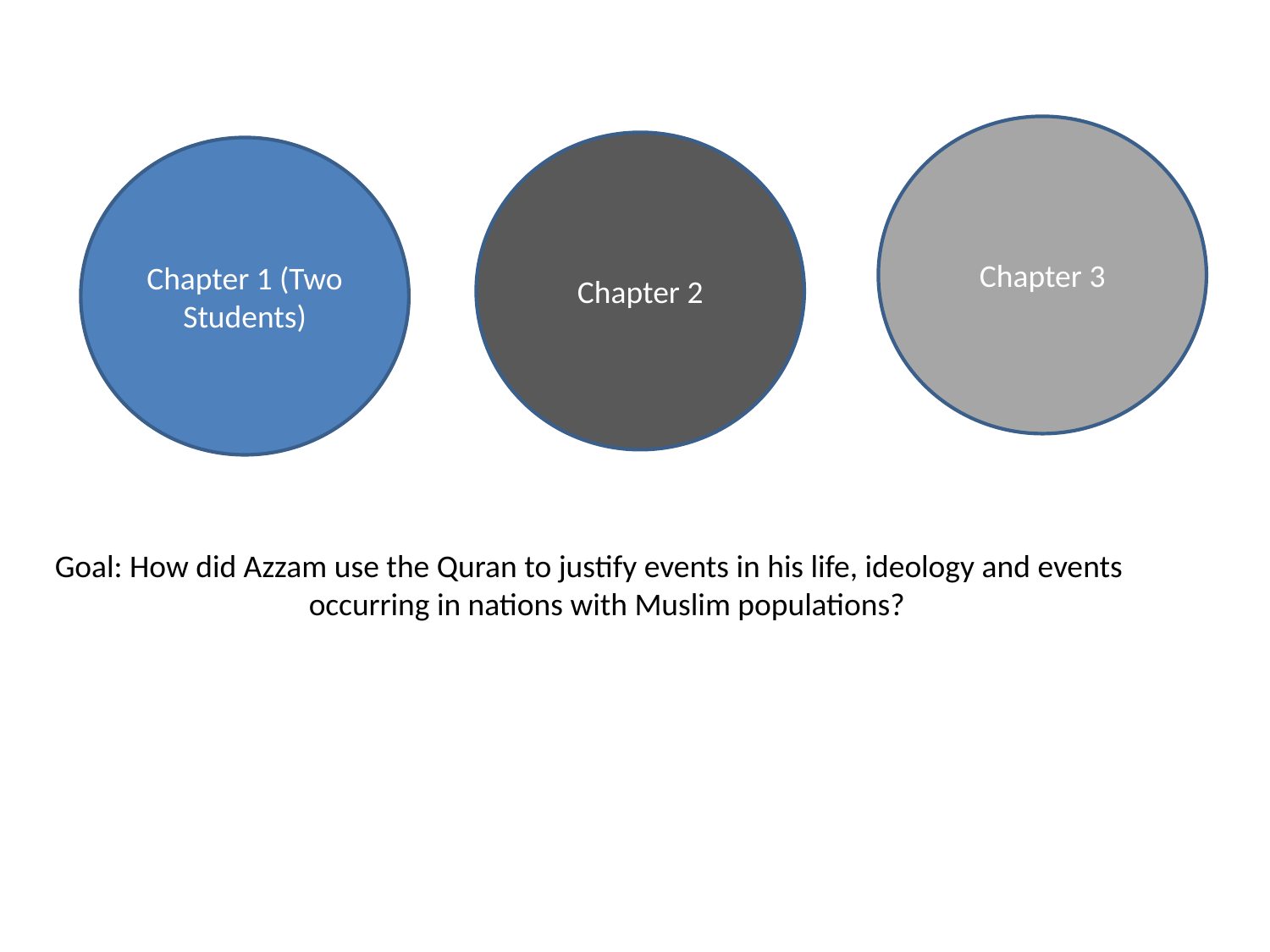

Chapter 3
Chapter 2
Chapter 1 (Two Students)
Goal: How did Azzam use the Quran to justify events in his life, ideology and events 		occurring in nations with Muslim populations?